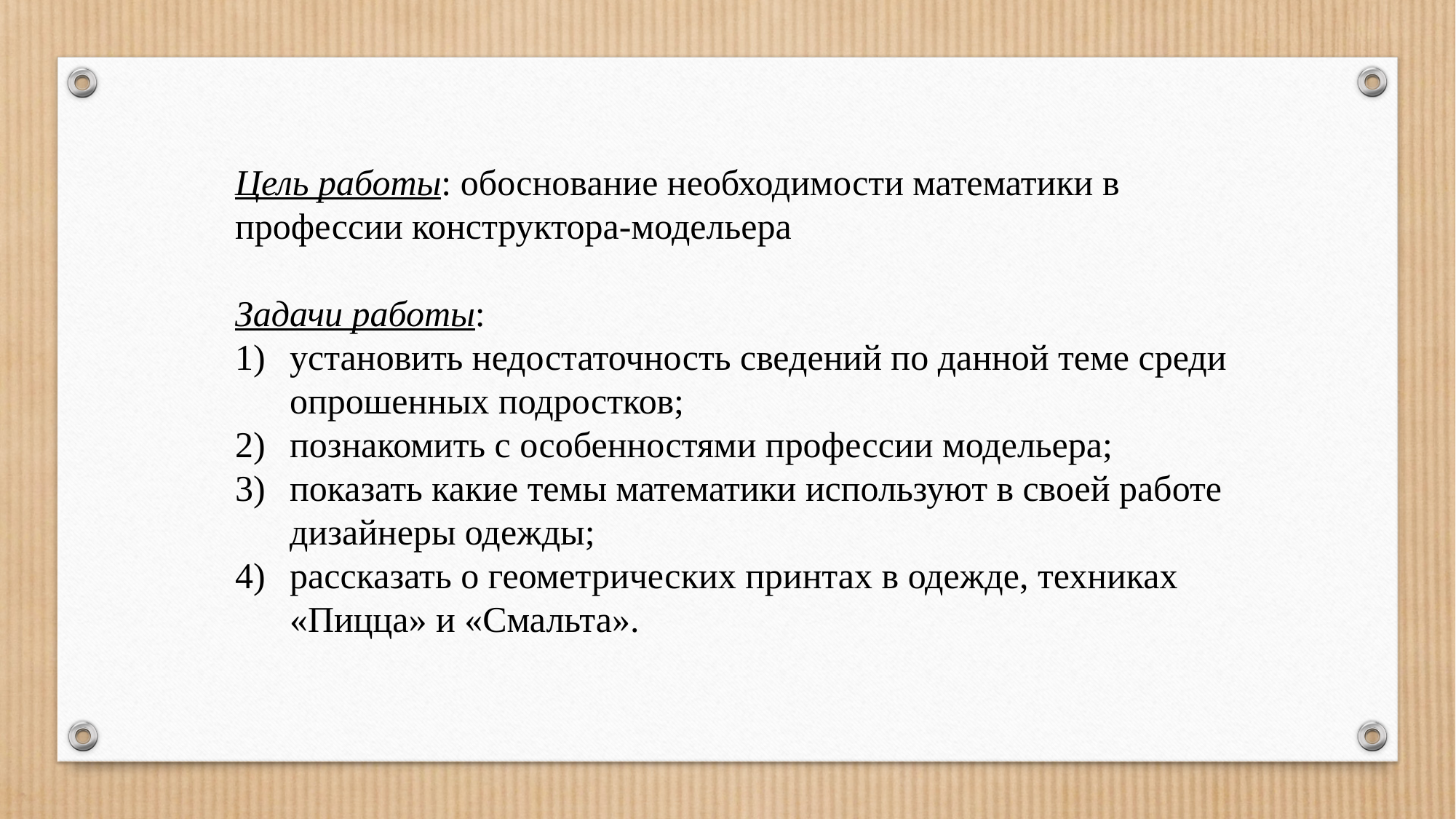

Цель работы: обоснование необходимости математики в профессии конструктора-модельера

Задачи работы:
установить недостаточность сведений по данной теме среди опрошенных подростков;
познакомить с особенностями профессии модельера;
показать какие темы математики используют в своей работе дизайнеры одежды;
рассказать о геометрических принтах в одежде, техниках «Пицца» и «Смальта».